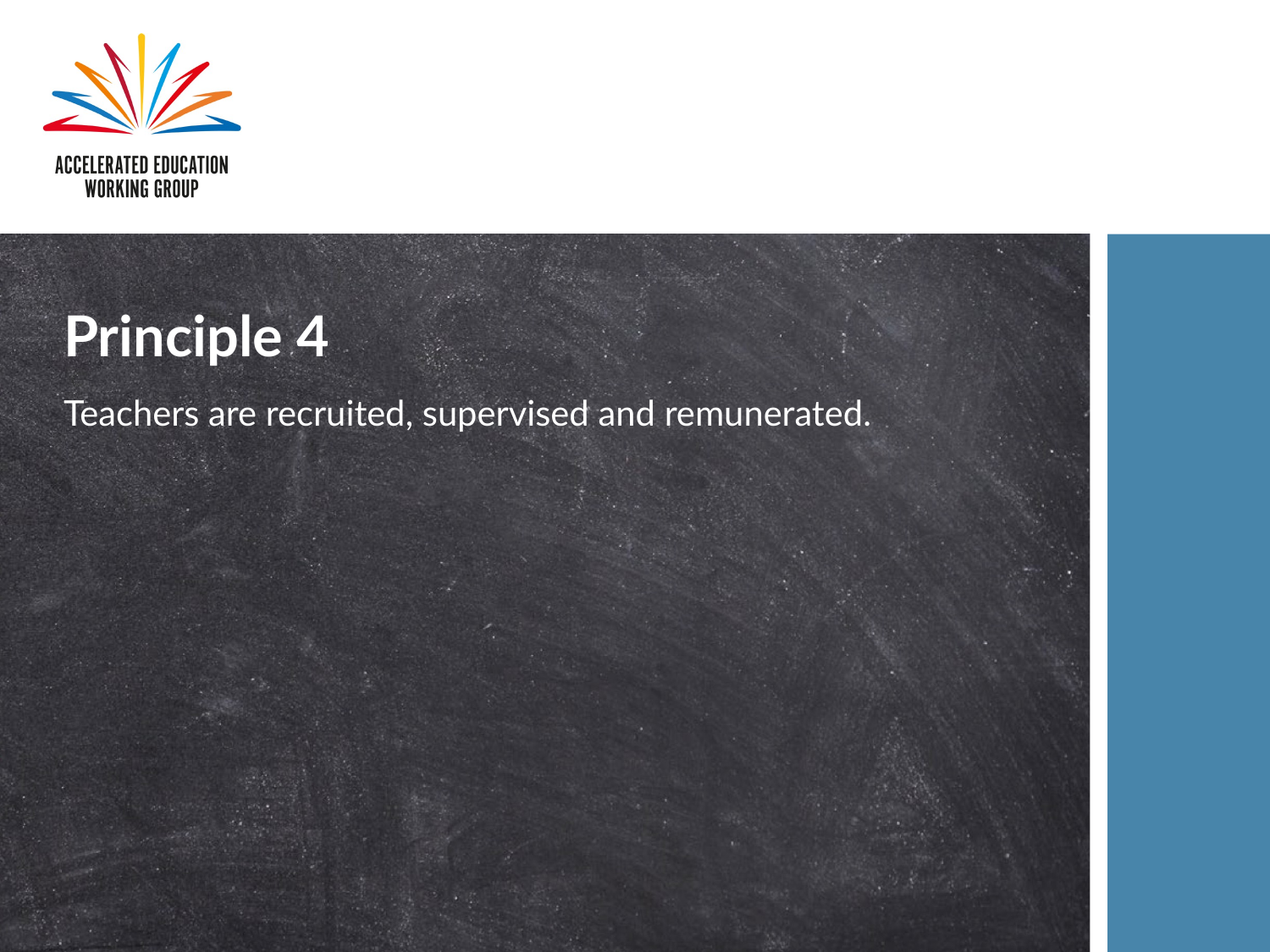

Principle 4
Teachers are recruited, supervised and remunerated.